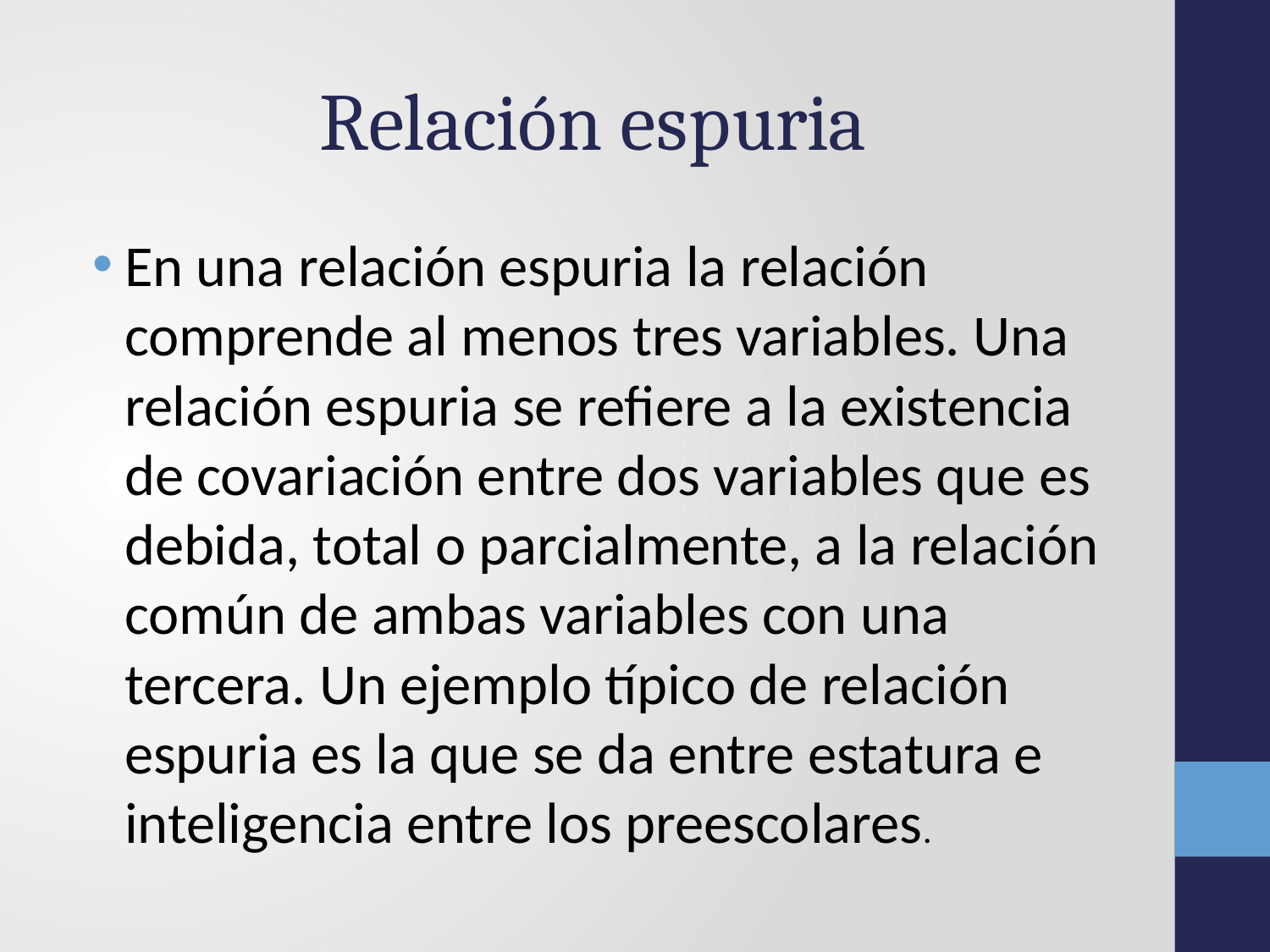

# Relación espuria
En una relación espuria la relación comprende al menos tres variables. Una relación espuria se refiere a la existencia de covariación entre dos variables que es debida, total o parcialmente, a la relación común de ambas variables con una tercera. Un ejemplo típico de relación espuria es la que se da entre estatura e inteligencia entre los preescolares.